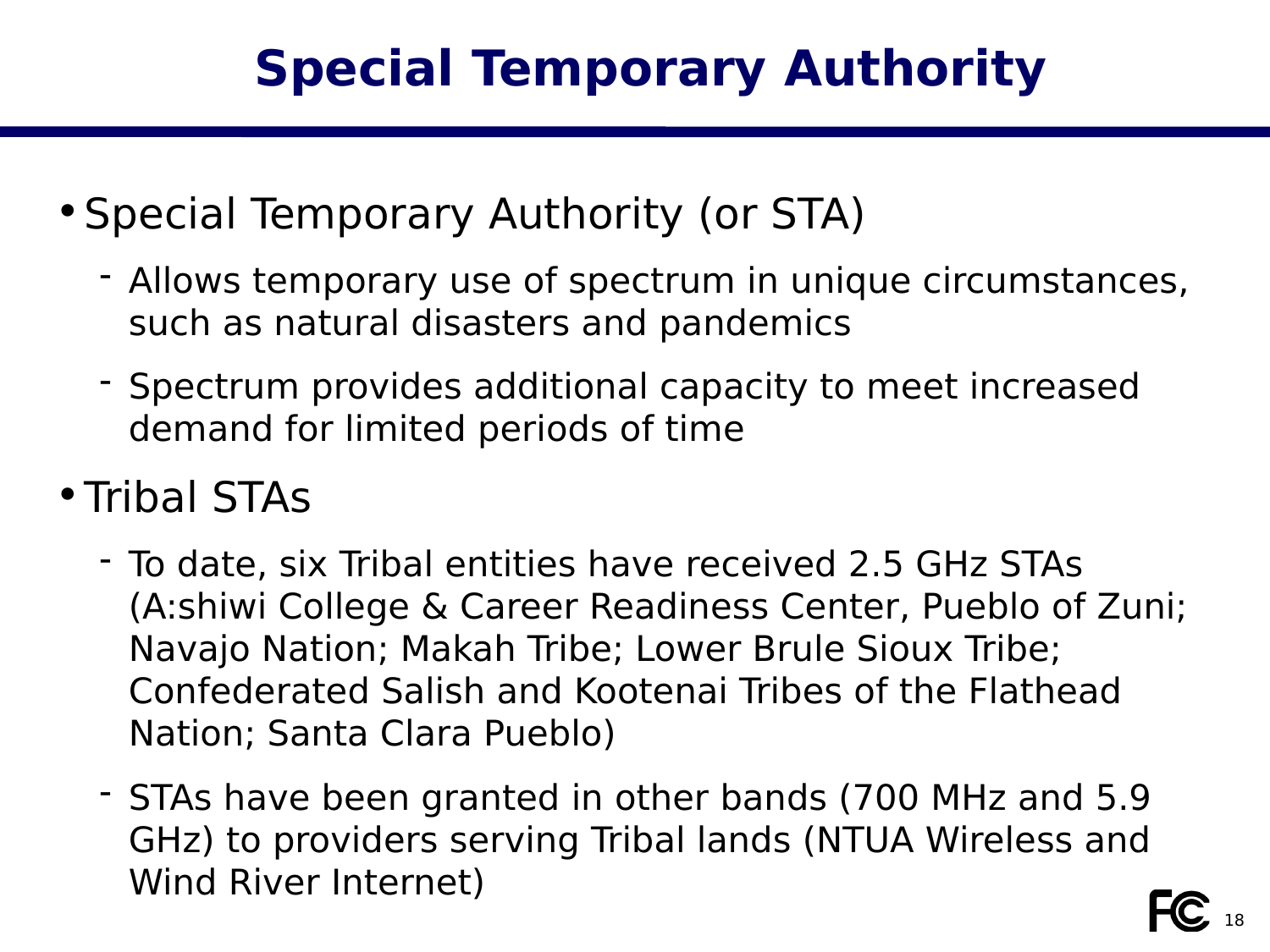

# Special Temporary Authority
Special Temporary Authority (or STA)
Allows temporary use of spectrum in unique circumstances, such as natural disasters and pandemics
Spectrum provides additional capacity to meet increased demand for limited periods of time
Tribal STAs
To date, six Tribal entities have received 2.5 GHz STAs (A:shiwi College & Career Readiness Center, Pueblo of Zuni; Navajo Nation; Makah Tribe; Lower Brule Sioux Tribe; Confederated Salish and Kootenai Tribes of the Flathead Nation; Santa Clara Pueblo)
STAs have been granted in other bands (700 MHz and 5.9 GHz) to providers serving Tribal lands (NTUA Wireless and Wind River Internet)

18